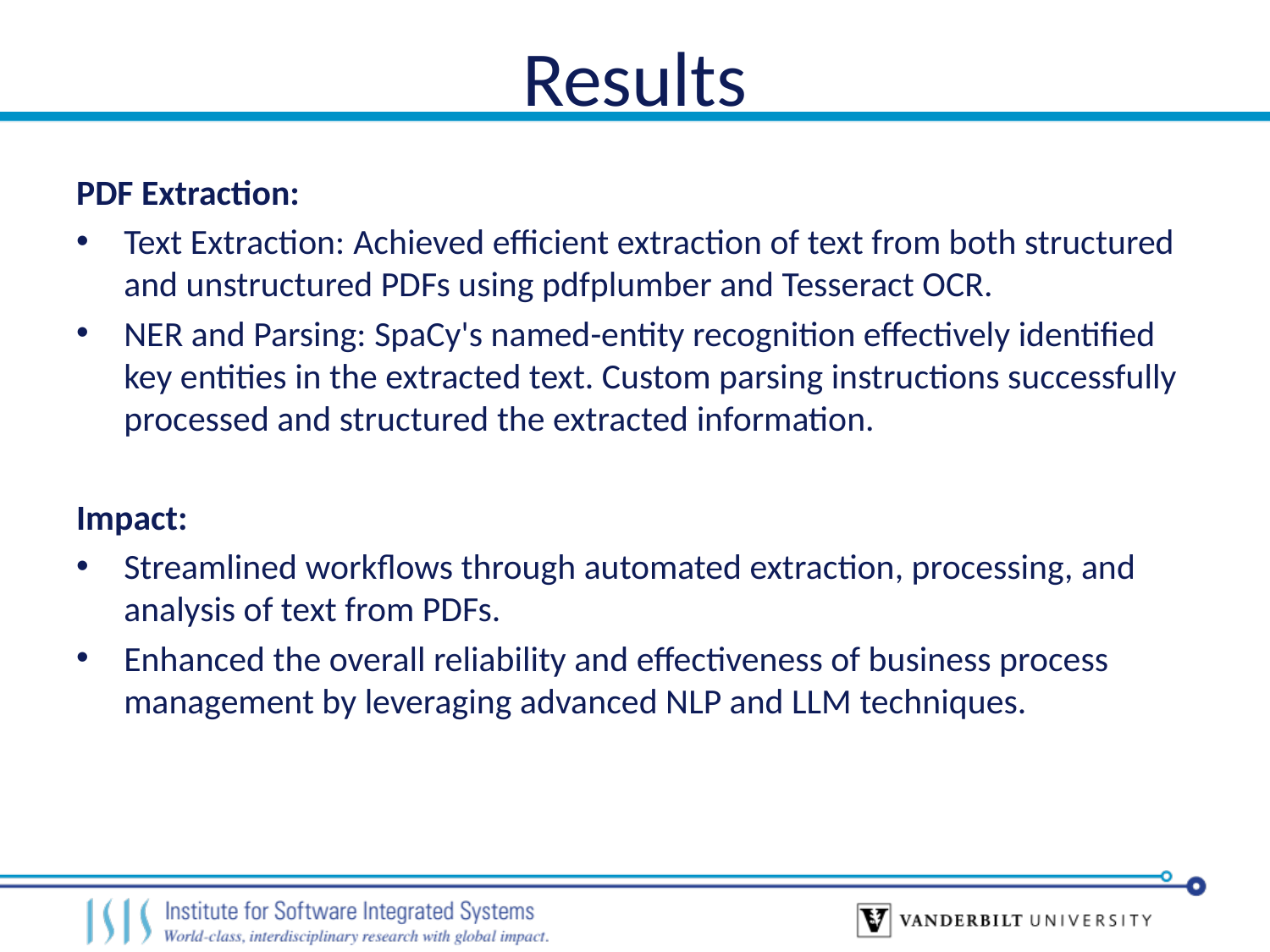

# Results
PDF Extraction:
Text Extraction: Achieved efficient extraction of text from both structured and unstructured PDFs using pdfplumber and Tesseract OCR.
NER and Parsing: SpaCy's named-entity recognition effectively identified key entities in the extracted text. Custom parsing instructions successfully processed and structured the extracted information.

Impact:
Streamlined workflows through automated extraction, processing, and analysis of text from PDFs.
Enhanced the overall reliability and effectiveness of business process management by leveraging advanced NLP and LLM techniques.